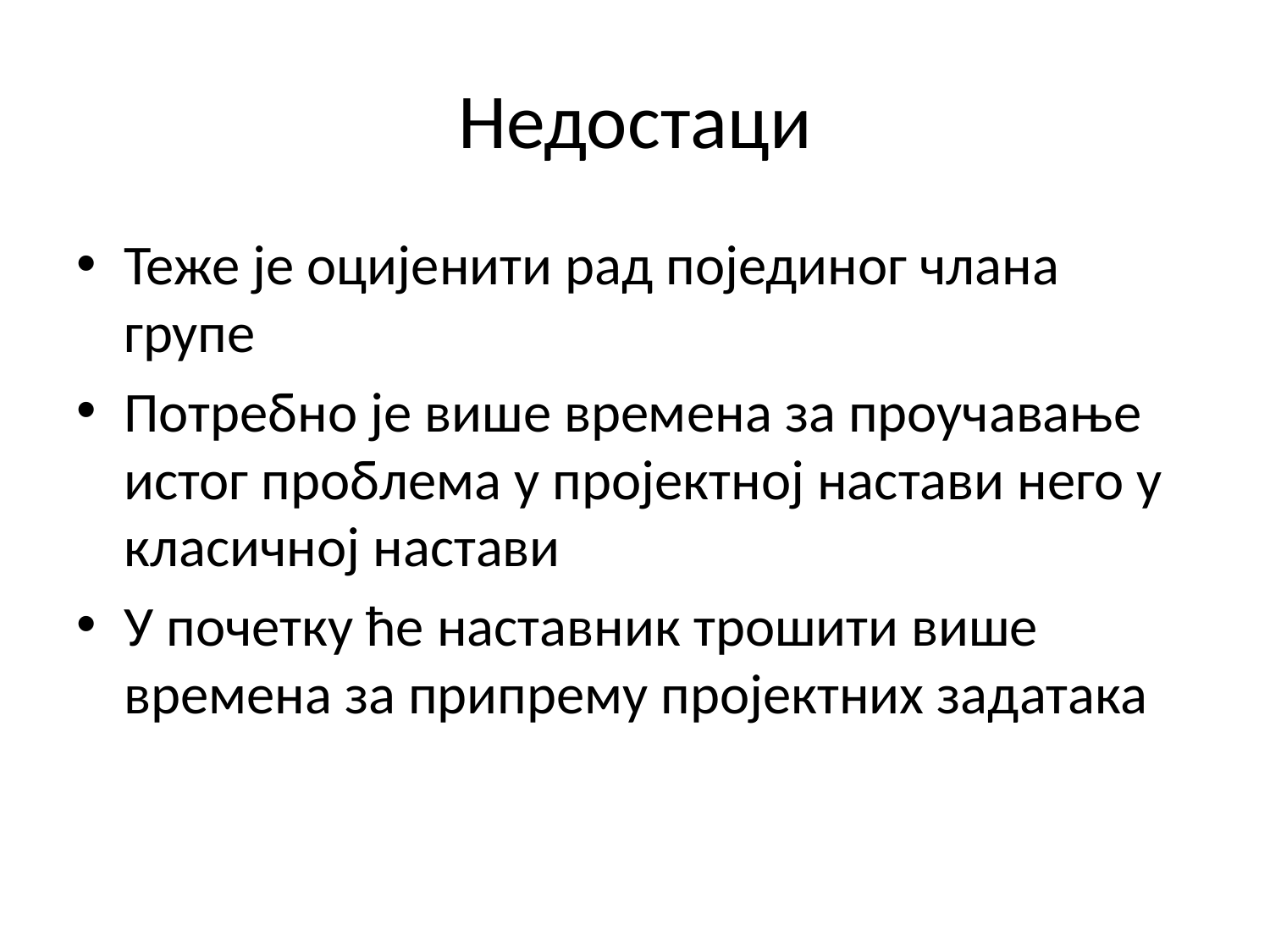

# Недостаци
Теже је оцијенити рад појединог члана групе
Потребно је више времена за проучавање истог проблема у пројектној настави него у класичној настави
У почетку ће наставник трошити више времена за припрему пројектних задатака